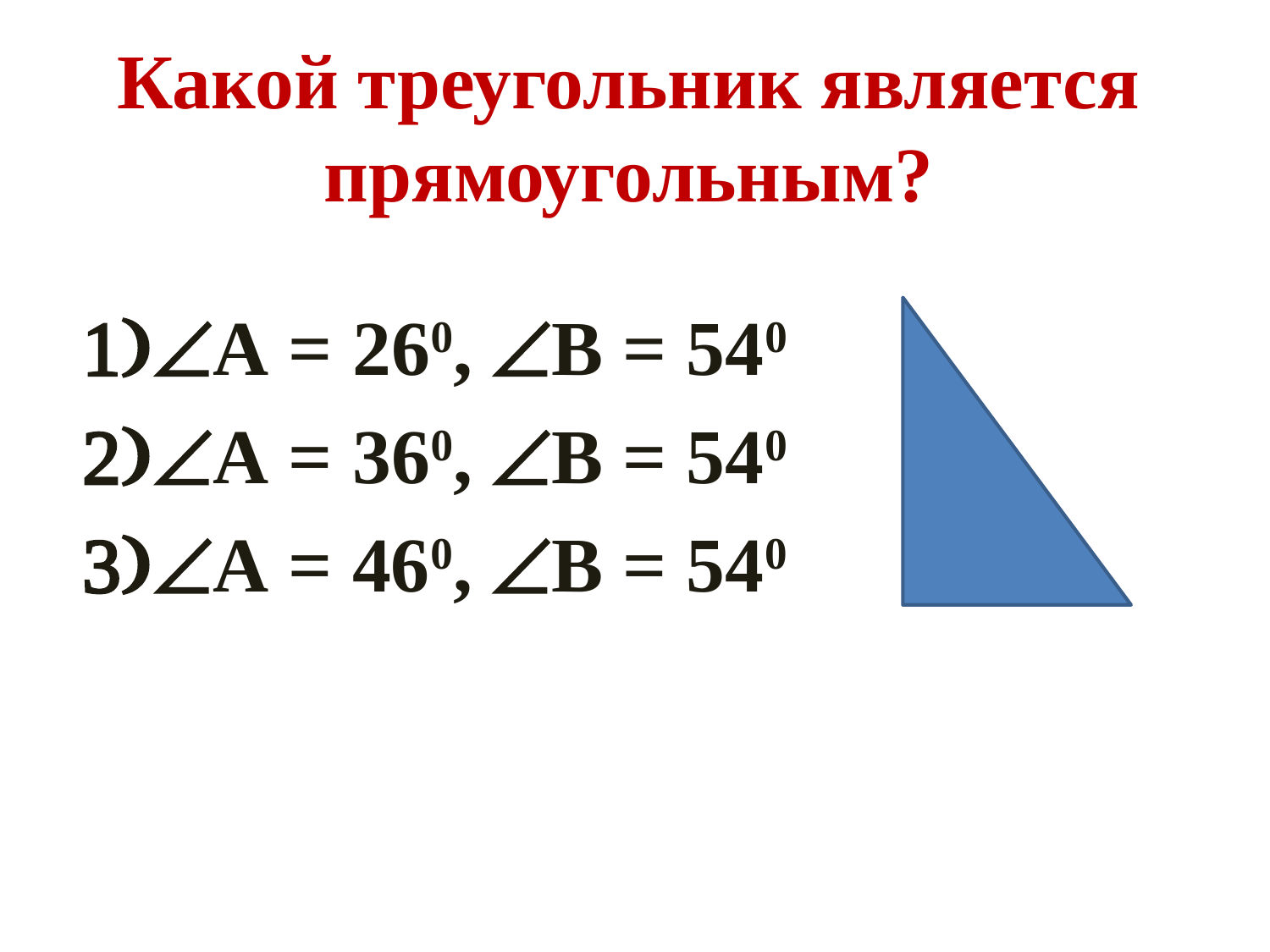

# Какой треугольник является прямоугольным?

∠А = 260, ∠В = 540
∠А = 360, ∠В = 540
∠А = 460, ∠В = 540